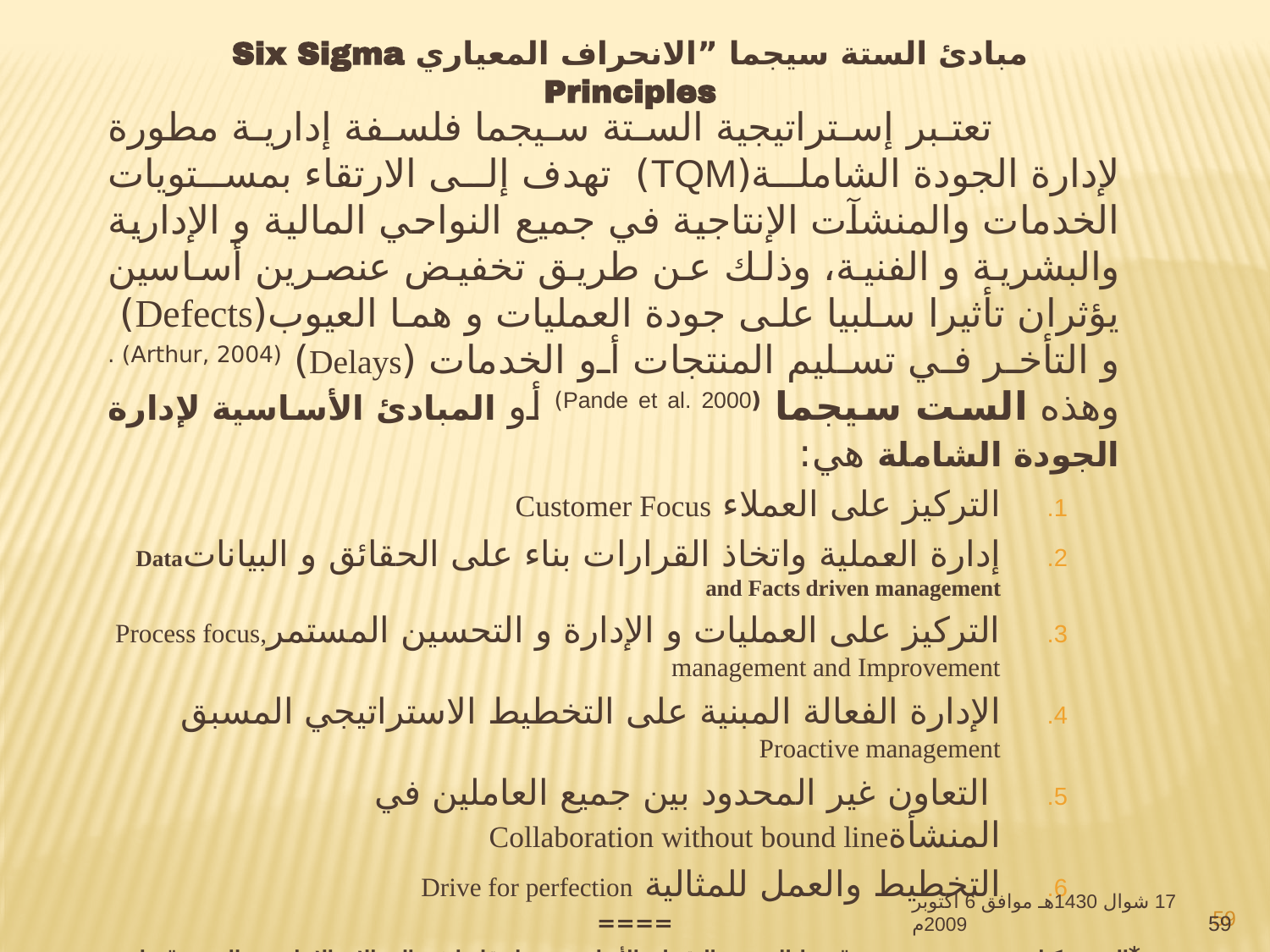

مبادئ الستة سيجما ”الانحراف المعياري Six Sigma Principles
			تعتبر إستراتيجية الستة سيجما فلسفة إدارية مطورة لإدارة الجودة الشاملة(TQM)  تهدف إلى الارتقاء بمستويات الخدمات والمنشآت الإنتاجية في جميع النواحي المالية و الإدارية والبشرية و الفنية، وذلك عن طريق تخفيض عنصرين أساسين يؤثران تأثيرا سلبيا على جودة العمليات و هما العيوب(Defects)  و التأخر في تسليم المنتجات أو الخدمات (Delays) (Arthur, 2004) . وهذه الست سيجما (Pande et al. 2000) أو المبادئ الأساسية لإدارة الجودة الشاملة هي:
التركيز على العملاء Customer Focus
إدارة العملية واتخاذ القرارات بناء على الحقائق و البياناتData and Facts driven management
التركيز على العمليات و الإدارة و التحسين المستمرProcess focus, management and Improvement
الإدارة الفعالة المبنية على التخطيط الاستراتيجي المسبق Proactive management
 التعاون غير المحدود بين جميع العاملين في المنشأةCollaboration without bound line
التخطيط والعمل للمثالية Drive for perfection
====
*المرجع كتاب : د. محمد عيشوني "ضبط الجودة - التقنيات الأساسية و تطبيقاتها في المجالات الانتاجية و الخدمية"، دار الاصحاب للنشر و التوزيع، 2007. ص. 33-36   http://aichouni.tripod.com/m
17 شوال 1430هـ موافق 6 اكتوبر 2009م
59
59